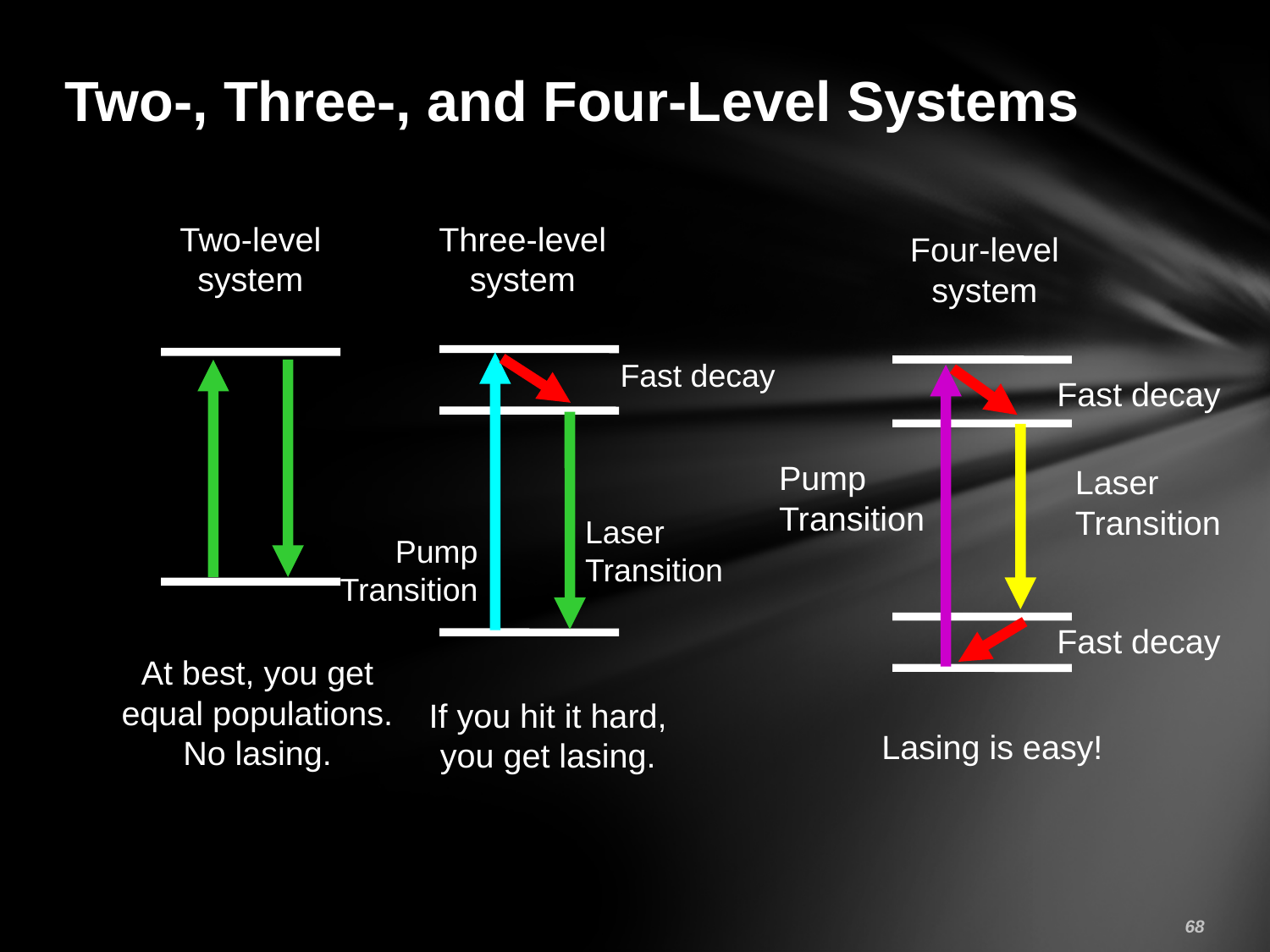

Two-, Three-, and Four-Level Systems
Two-level system

At best, you get equal populations. No lasing.

Three-level system

Laser Transition
Pump Transition
If you hit it hard, you get lasing.
Fast decay
Four-level system

Fast decay
Pump Transition
Laser Transition
Fast decay
Lasing is easy!
68